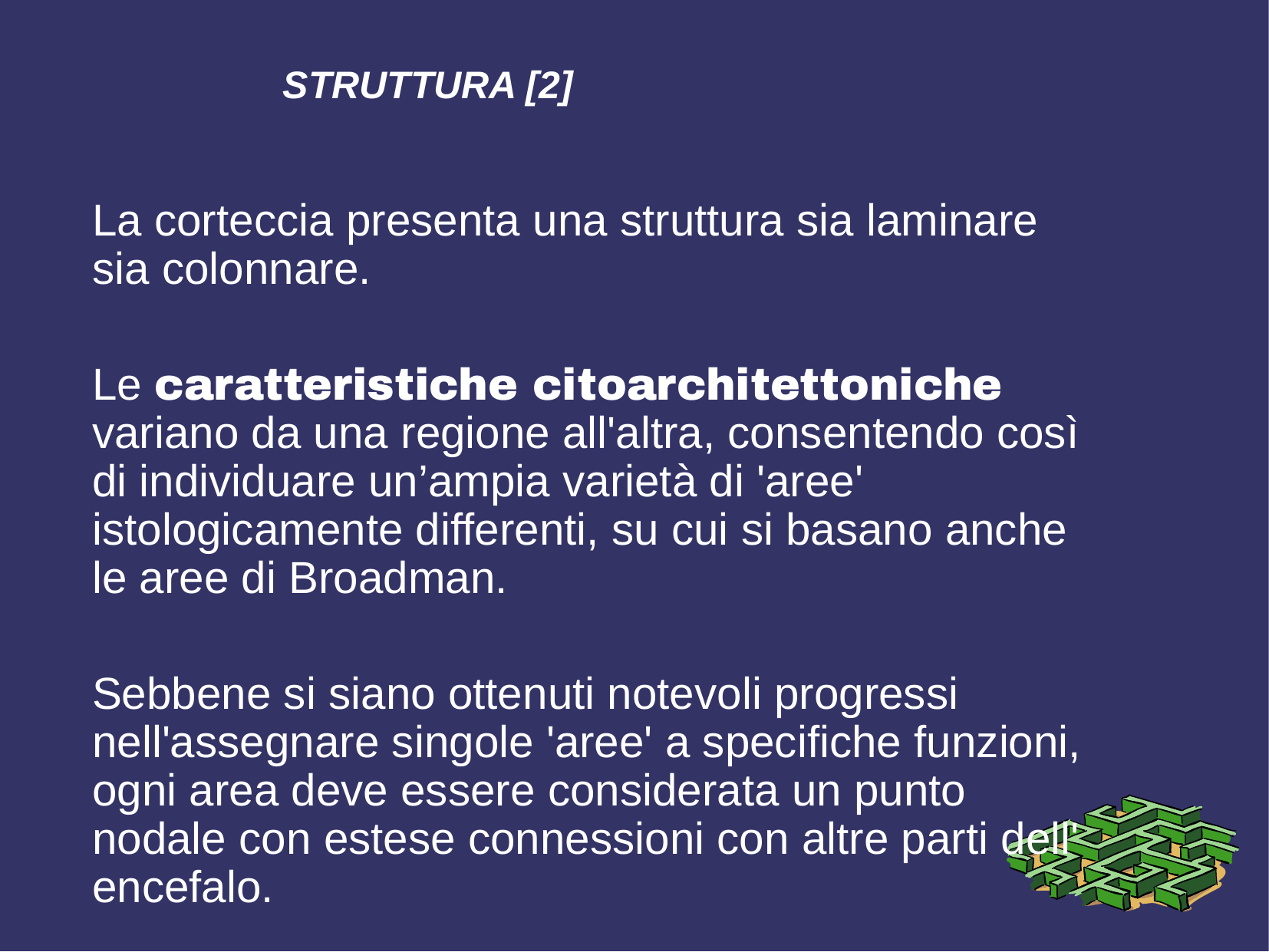

# STRUTTURA [2]

	La corteccia presenta una struttura sia laminare sia colonnare.

	Le caratteristiche citoarchitettoniche variano da una regione all'altra, consentendo così di individuare un’ampia varietà di 'aree' istologicamente differenti, su cui si basano anche le aree di Broadman.

	Sebbene si siano ottenuti notevoli progressi nell'assegnare singole 'aree' a specifiche funzioni, ogni area deve essere considerata un punto nodale con estese connessioni con altre parti dell' encefalo.